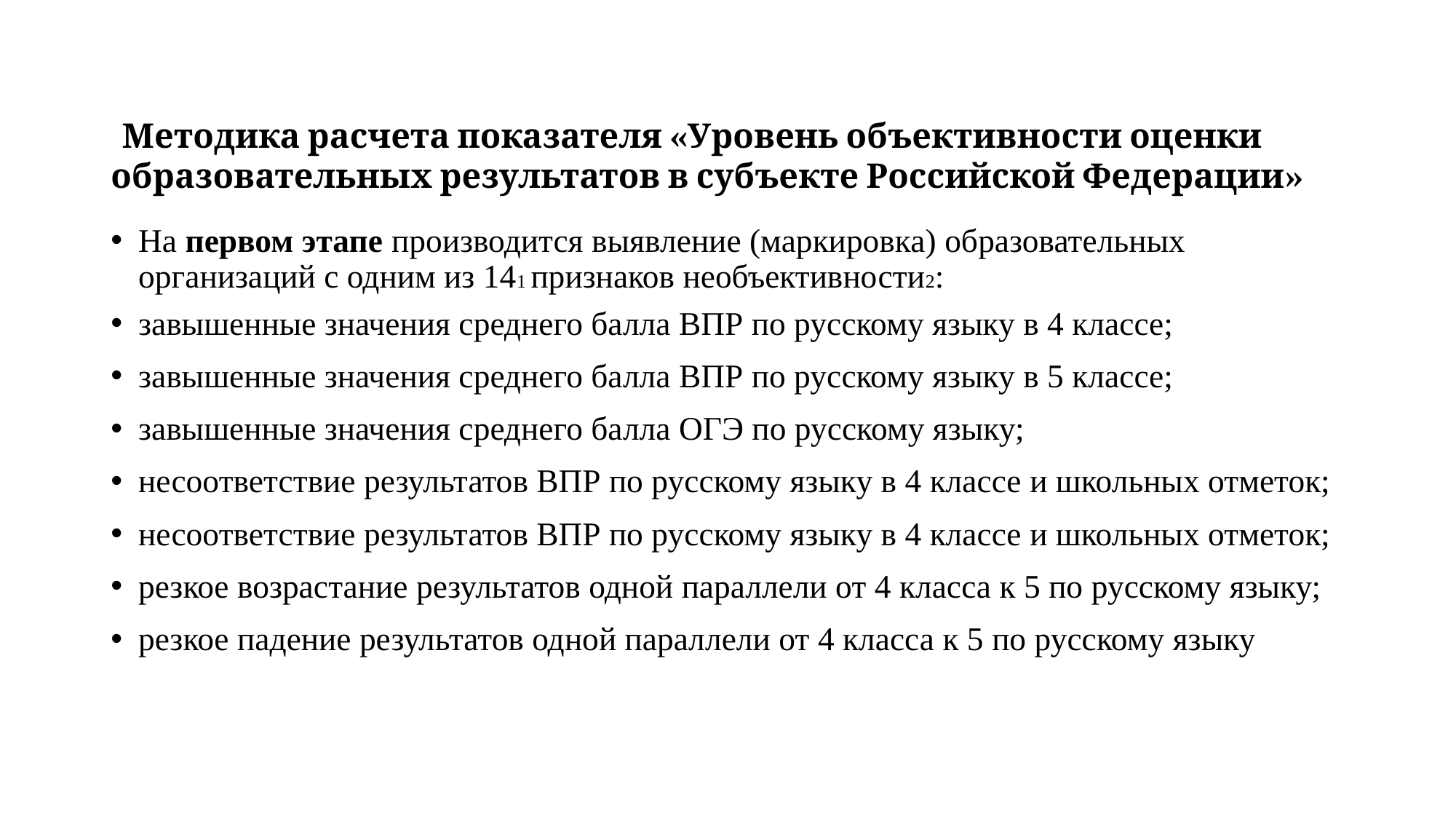

# Методика расчета показателя «Уровень объективности оценки образовательных результатов в субъекте Российской Федерации»
На первом этапе производится выявление (маркировка) образовательных организаций с одним из 141 признаков необъективности2:
завышенные значения среднего балла ВПР по русскому языку в 4 классе;
завышенные значения среднего балла ВПР по русскому языку в 5 классе;
завышенные значения среднего балла ОГЭ по русскому языку;
несоответствие результатов ВПР по русскому языку в 4 классе и школьных отметок;
несоответствие результатов ВПР по русскому языку в 4 классе и школьных отметок;
резкое возрастание результатов одной параллели от 4 класса к 5 по русскому языку;
резкое падение результатов одной параллели от 4 класса к 5 по русскому языку